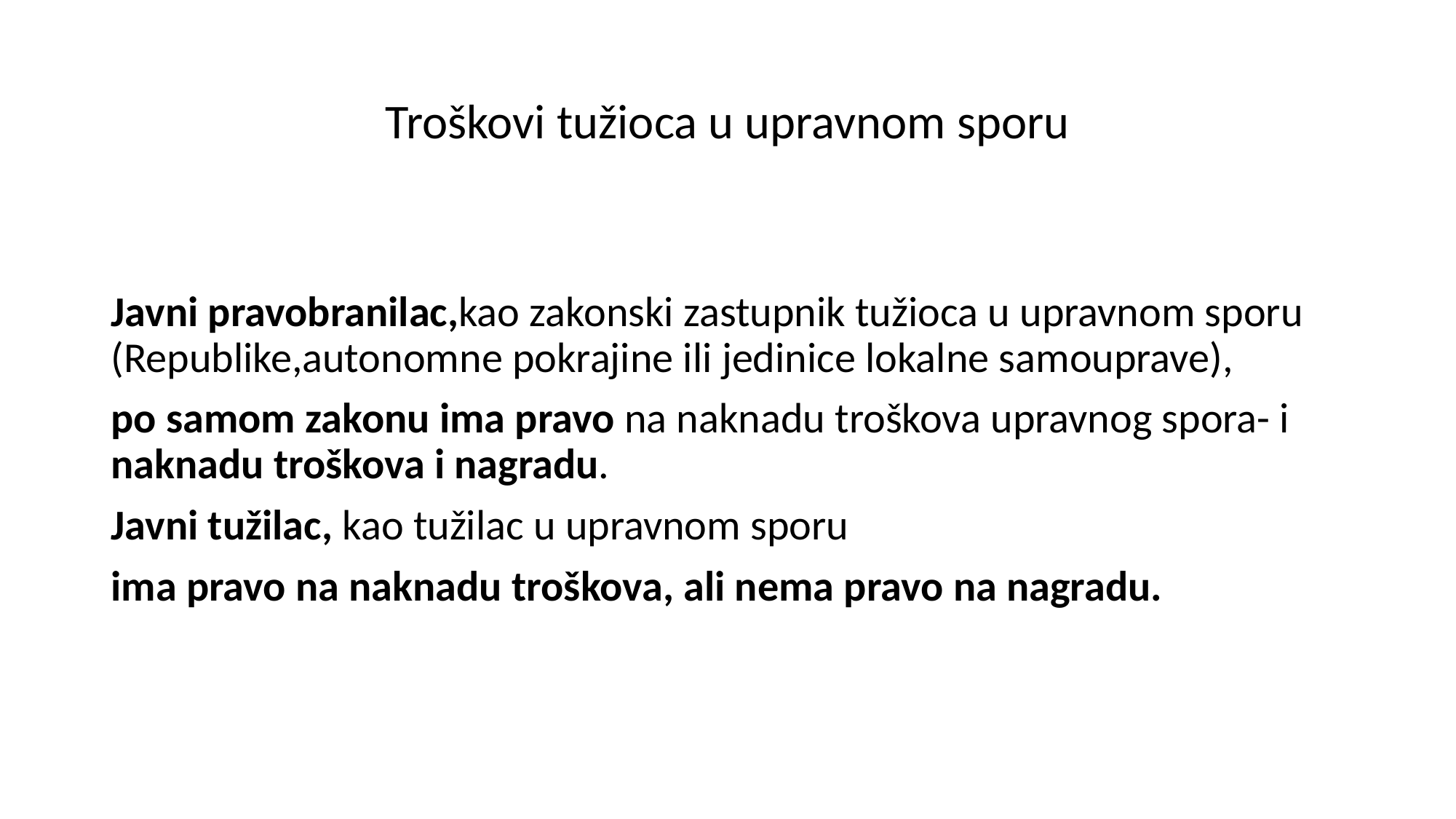

# Troškovi tužioca u upravnom sporu

Javni pravobranilac,kao zakonski zastupnik tužioca u upravnom sporu (Republike,autonomne pokrajine ili jedinice lokalne samouprave),
po samom zakonu ima pravo na naknadu troškova upravnog spora- i naknadu troškova i nagradu.
Javni tužilac, kao tužilac u upravnom sporu
ima pravo na naknadu troškova, ali nema pravo na nagradu.